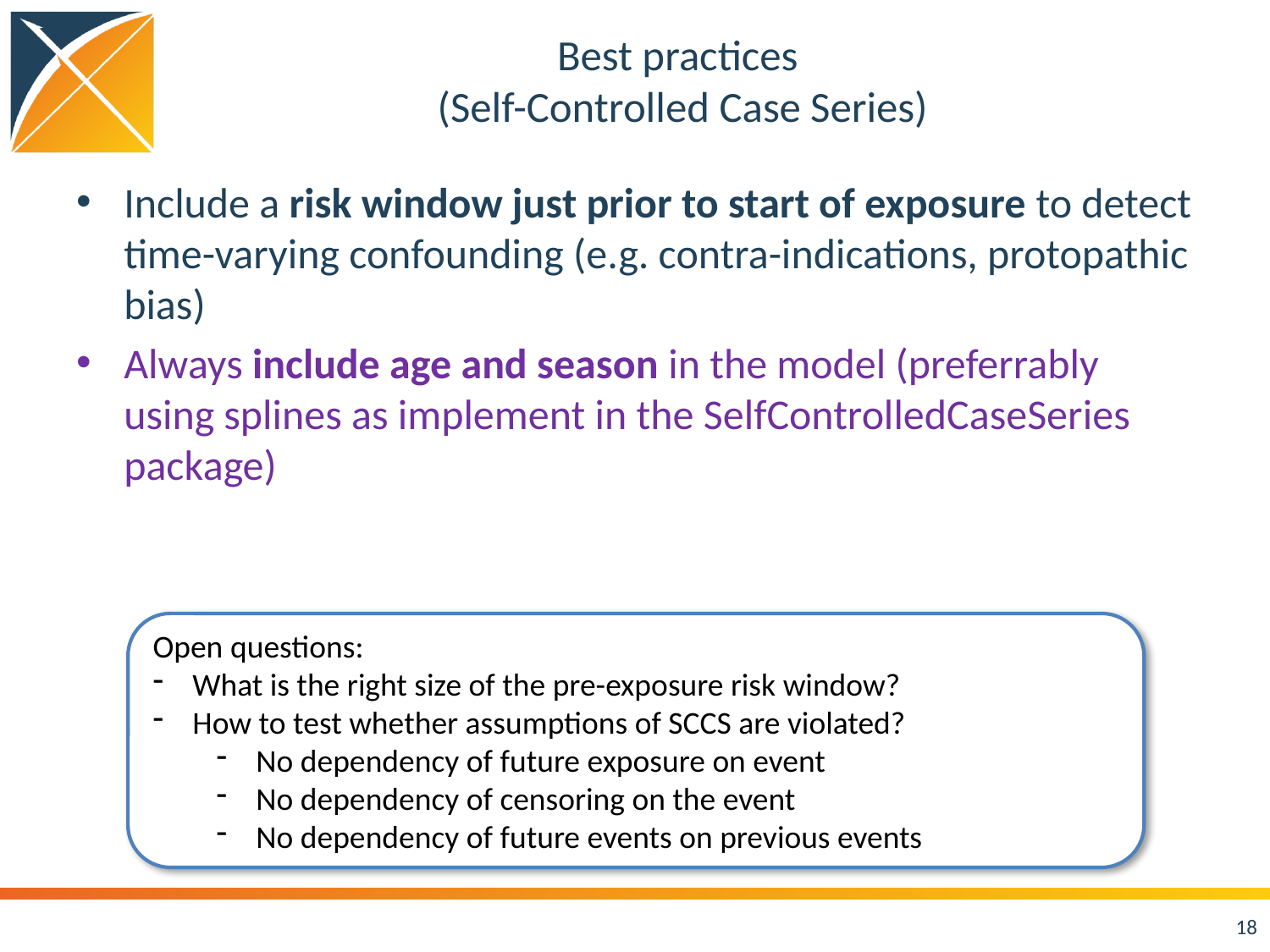

# Best practices (Self-Controlled Case Series)
Include a risk window just prior to start of exposure to detect time-varying confounding (e.g. contra-indications, protopathic bias)
Always include age and season in the model (preferrably using splines as implement in the SelfControlledCaseSeries package)

Open questions:
What is the right size of the pre-exposure risk window?
How to test whether assumptions of SCCS are violated?
No dependency of future exposure on event
No dependency of censoring on the event
No dependency of future events on previous events
18